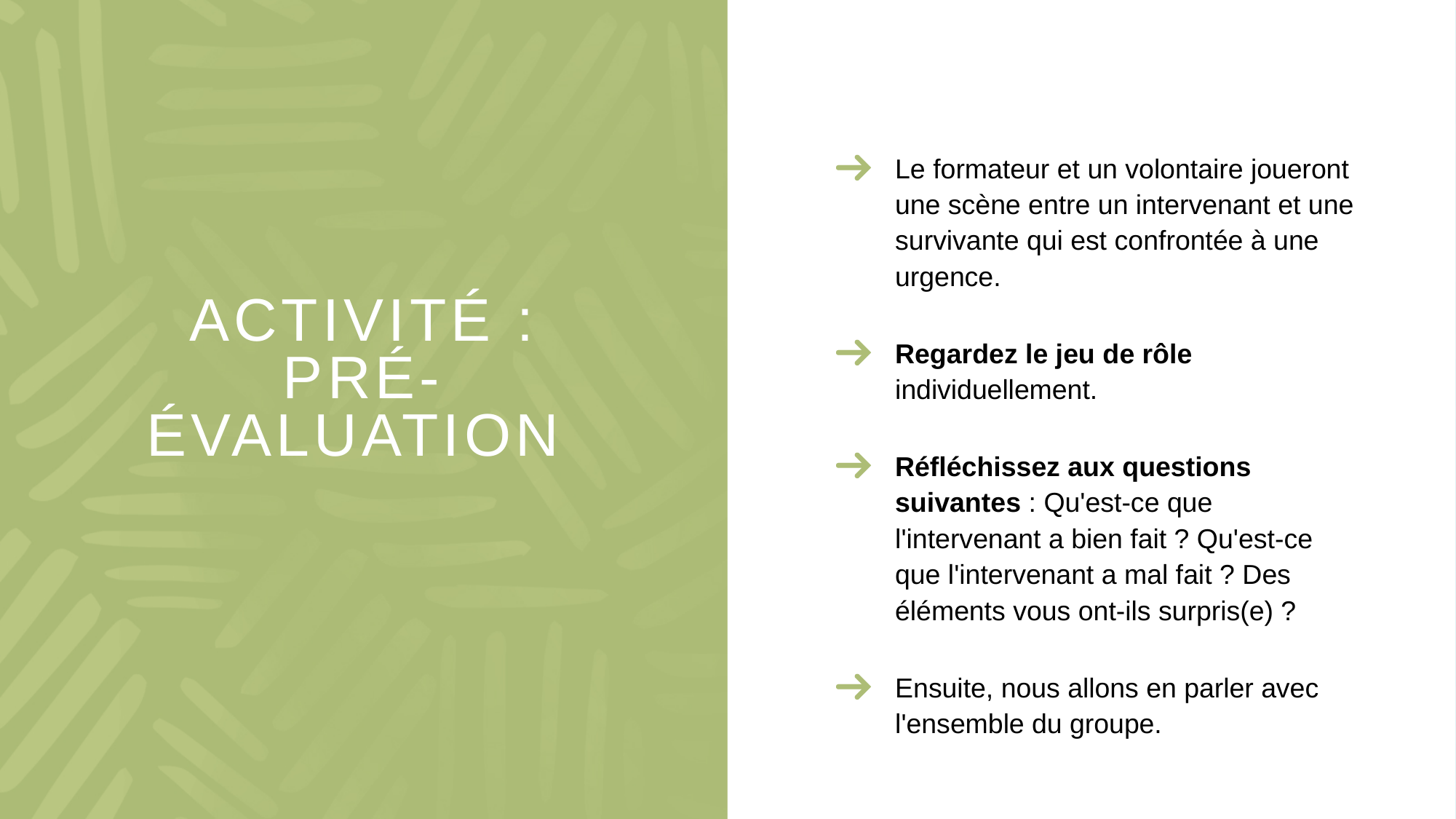

Le formateur et un volontaire joueront une scène entre un intervenant et une survivante qui est confrontée à une urgence.
Regardez le jeu de rôle individuellement.
Réfléchissez aux questions suivantes : Qu'est-ce que l'intervenant a bien fait ? Qu'est-ce que l'intervenant a mal fait ? Des éléments vous ont-ils surpris(e) ?
Ensuite, nous allons en parler avec l'ensemble du groupe.

# Activité : Pré-évaluation